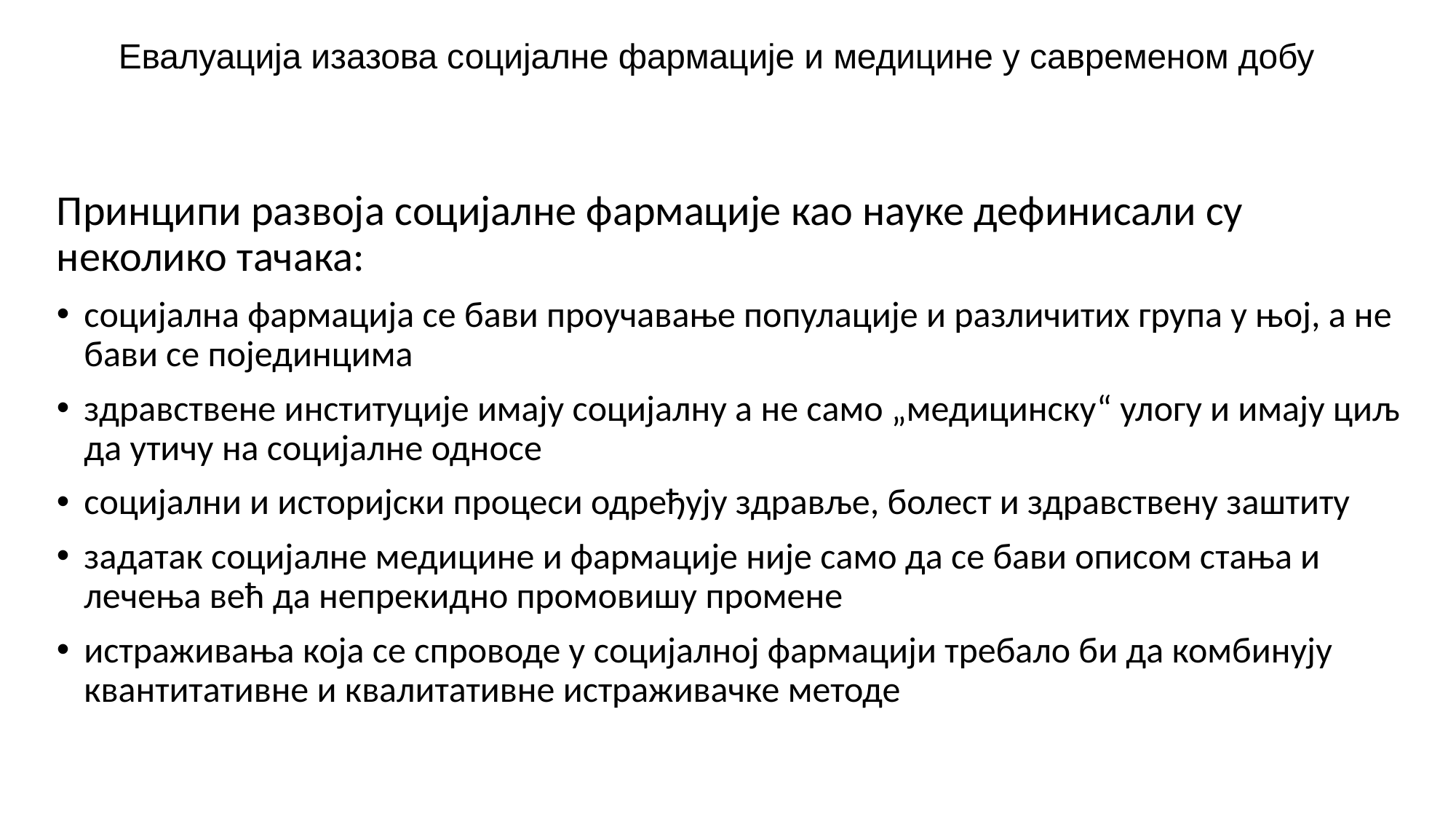

# Евалуација изазова социјалне фармације и медицине у савременом добу
Принципи развоја социјалне фармације као науке дефинисали су неколико тачака:
социјална фармација се бави проучавање популације и различитих група у њој, а не бави се појединцима
здравствене институције имају социјалну а не само „медицинску“ улогу и имају циљ да утичу на социјалне односе
социјални и историјски процеси одређују здравље, болест и здравствену заштиту
задатак социјалне медицине и фармације није само да се бави описом стања и лечења већ да непрекидно промовишу промене
истраживања која се спроводе у социјалној фармацији требало би да комбинују квантитативне и квалитативне истраживачке методе